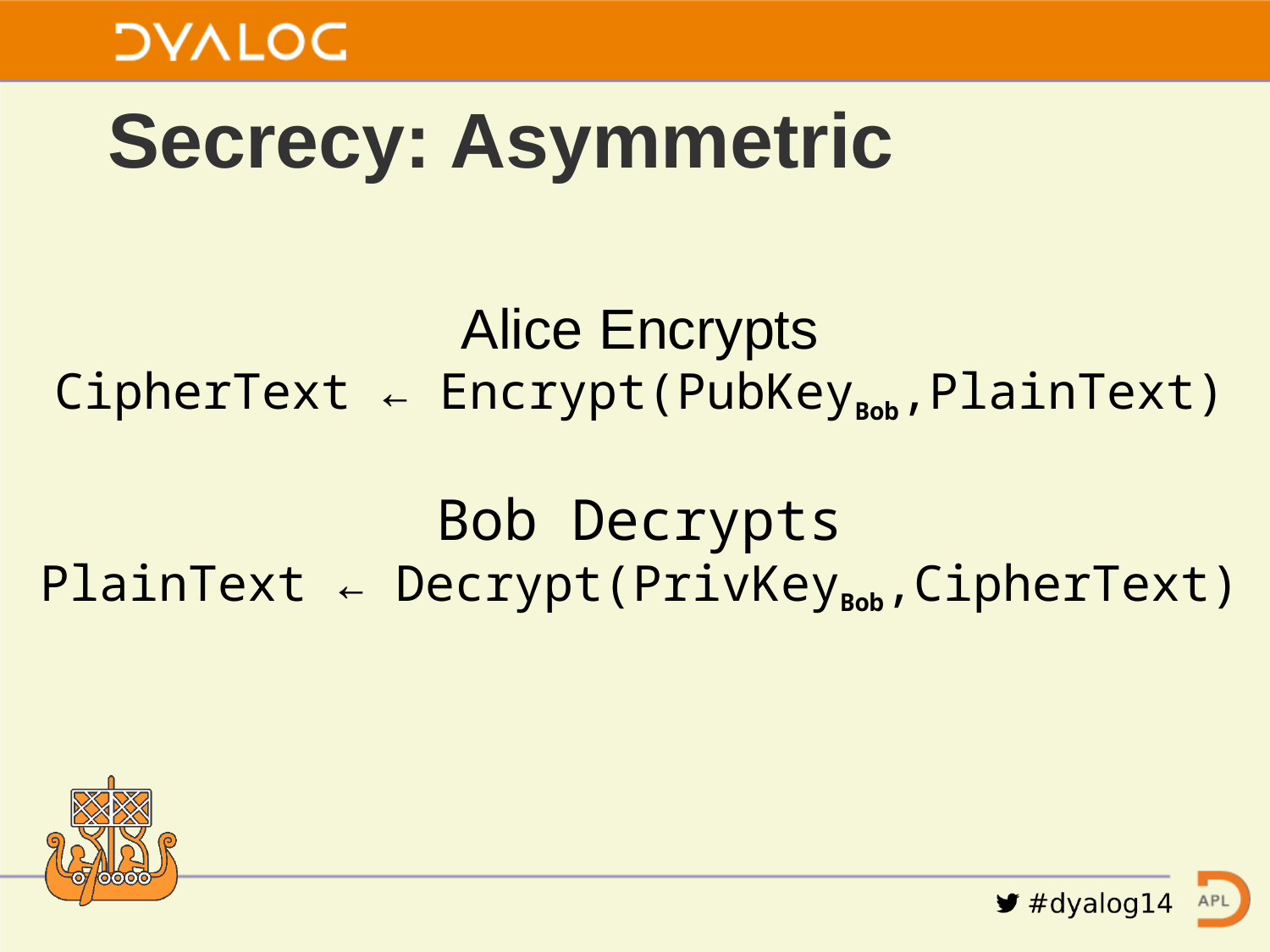

# Secrecy: Asymmetric
Alice Encrypts
CipherText ← Encrypt(PubKeyBob,PlainText)

Bob Decrypts
PlainText ← Decrypt(PrivKeyBob,CipherText)